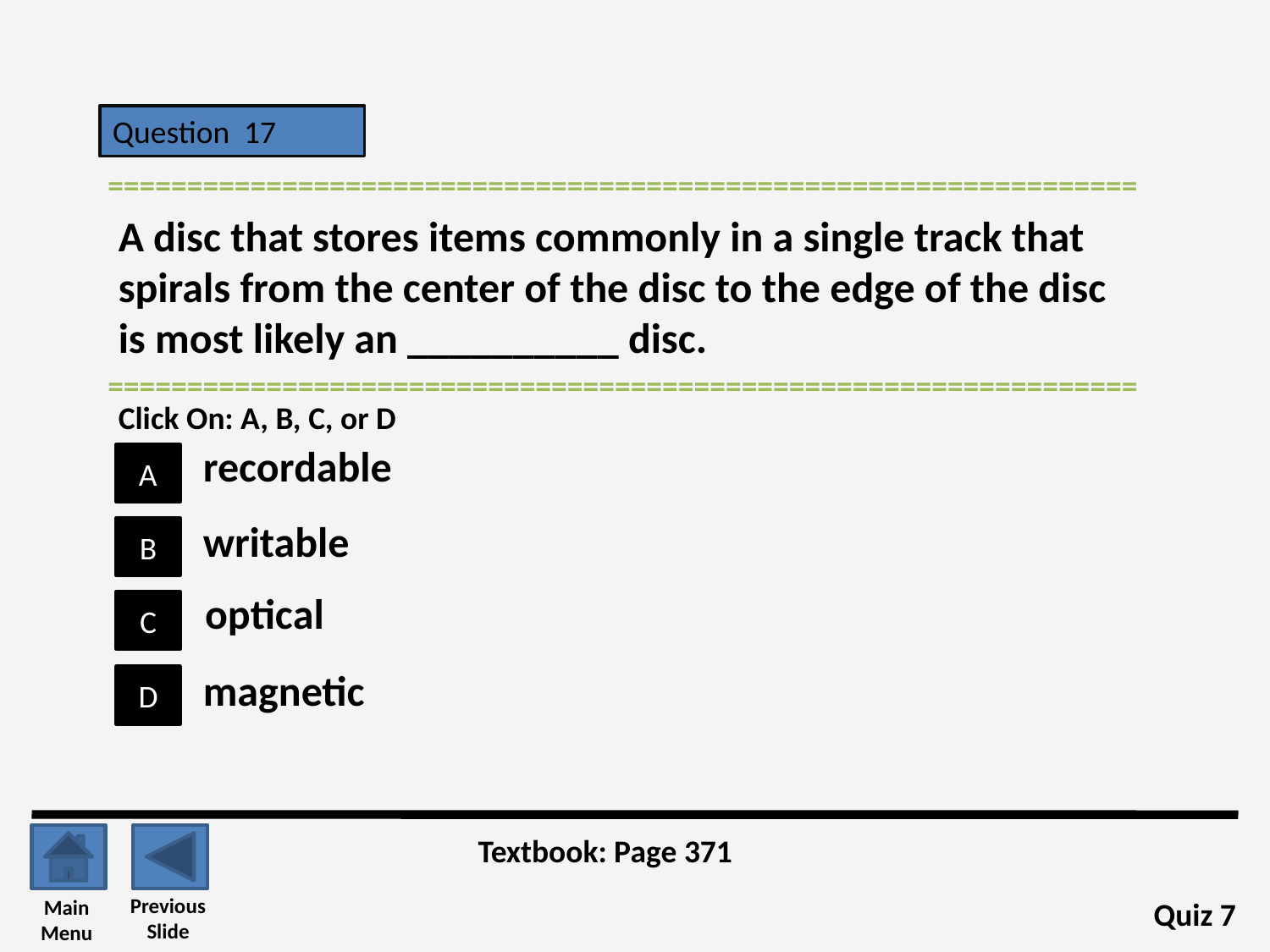

Question  17
=================================================================
A disc that stores items commonly in a single track that spirals from the center of the disc to the edge of the disc is most likely an __________ disc.
=================================================================
Click On: A, B, C, or D
recordable
A
writable
B
optical
C
magnetic
D

Textbook: Page 371
Previous
Slide
Main
Menu
Quiz 7